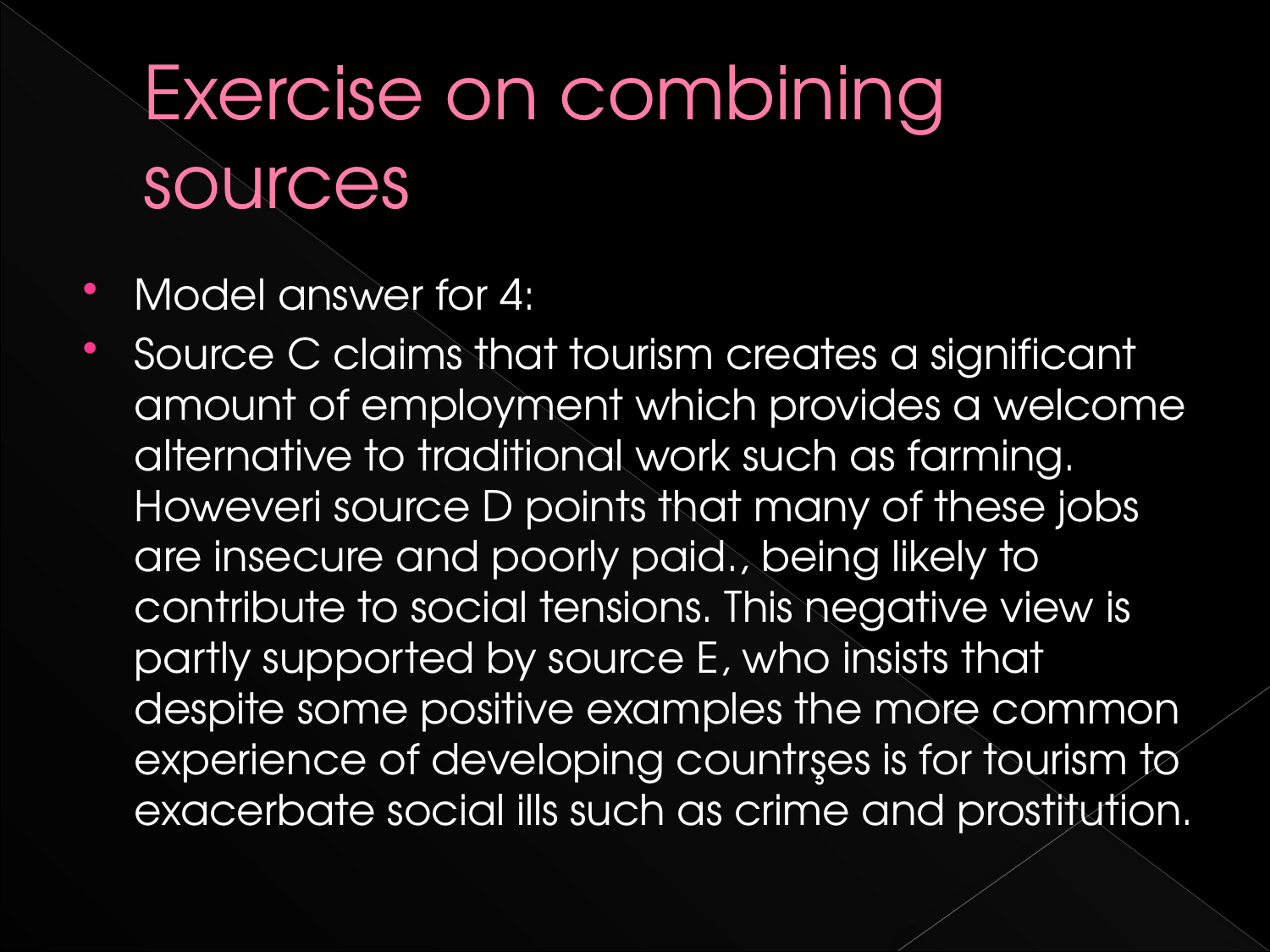

# Exercise on combining sources
Model answer for 4:
Source C claims that tourism creates a significant amount of employment which provides a welcome alternative to traditional work such as farming. Howeveri source D points that many of these jobs are insecure and poorly paid., being likely to contribute to social tensions. This negative view is partly supported by source E, who insists that despite some positive examples the more common experience of developing countrşes is for tourism to exacerbate social ills such as crime and prostitution.